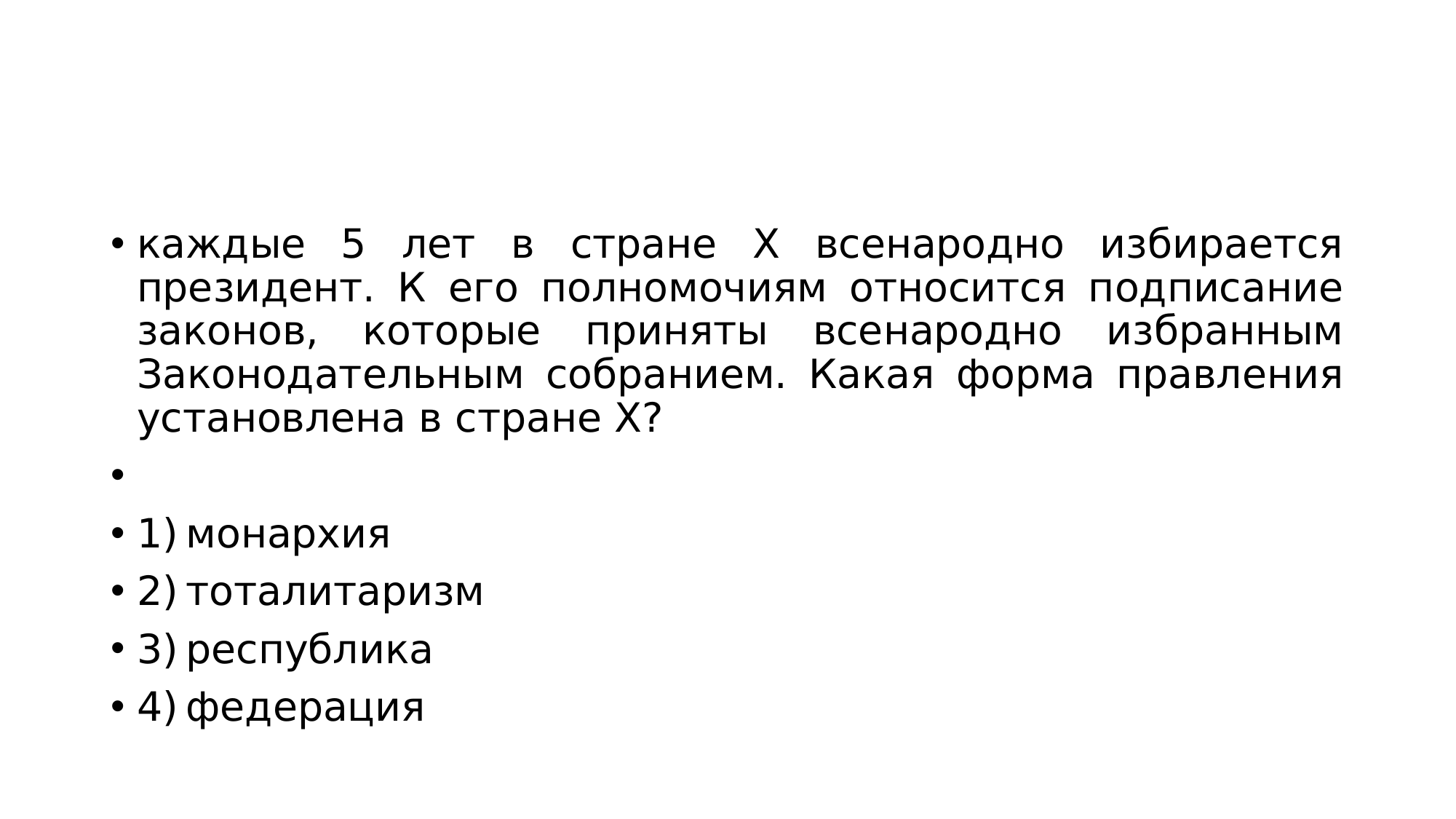

#
каждые 5 лет в стране Х всенародно избирается президент. К его полномочиям относится подписание законов, которые приняты всенародно избранным Законодательным собранием. Какая форма правления установлена в стране Х?

1) монархия
2) тоталитаризм
3) республика
4) федерация